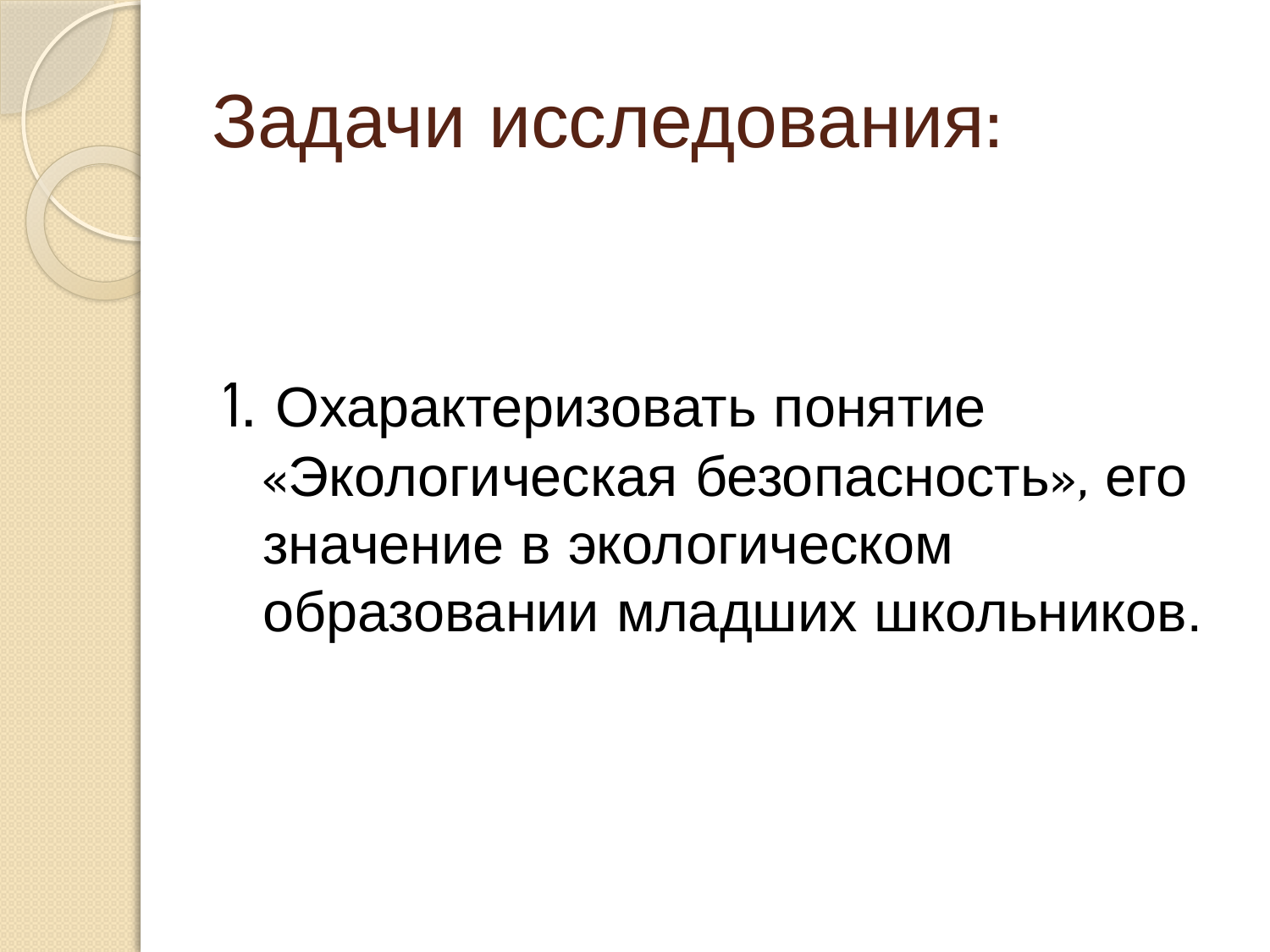

# Задачи исследования:

1. Охарактеризовать понятие «Экологическая безопасность», его значение в экологическом образовании младших школьников.